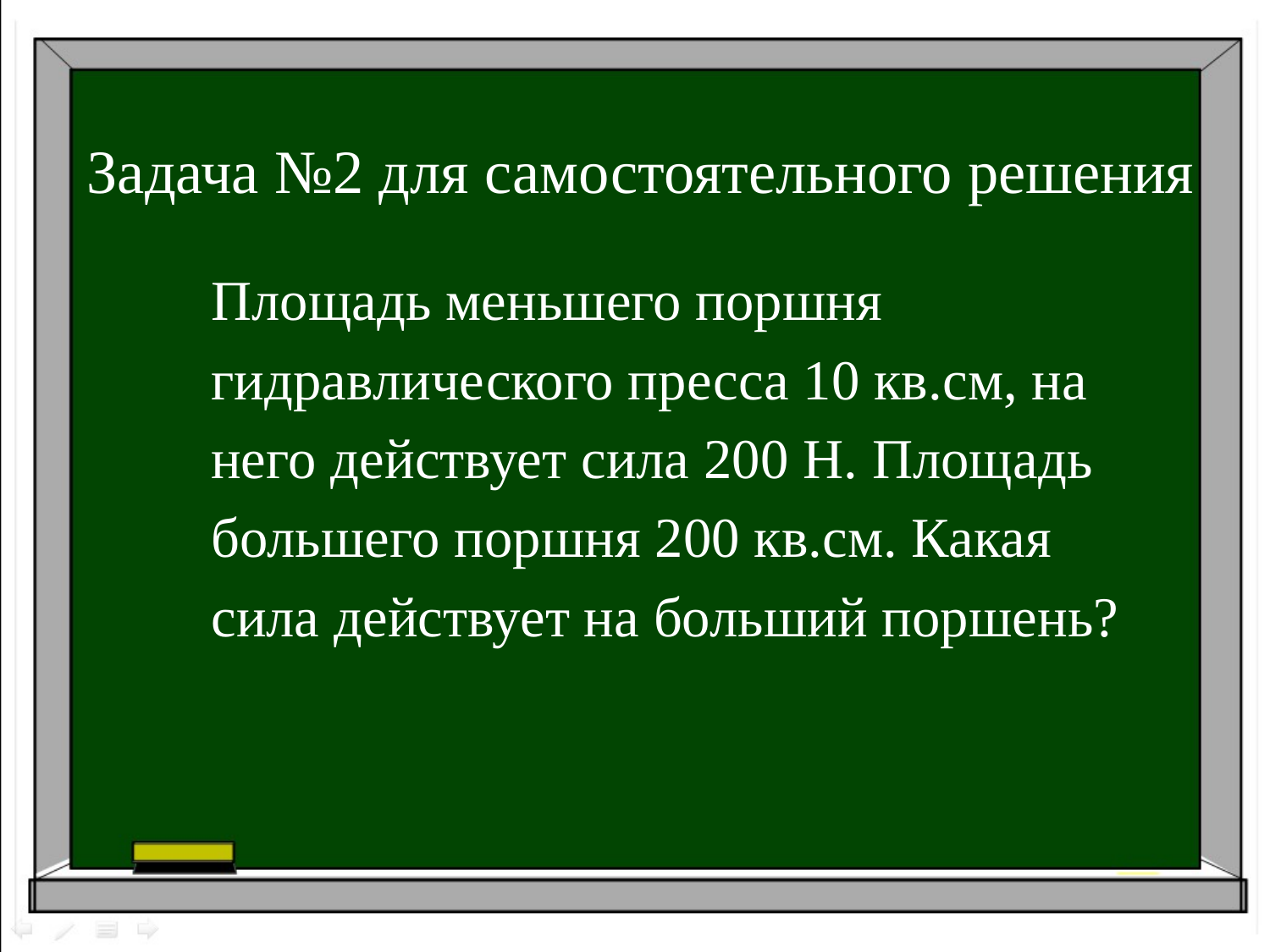

# Задача №2 для самостоятельного решения
Площадь меньшего поршня
гидравлического пресса 10 кв.см, на
него действует сила 200 Н. Площадь
большего поршня 200 кв.см. Какая
сила действует на больший поршень?